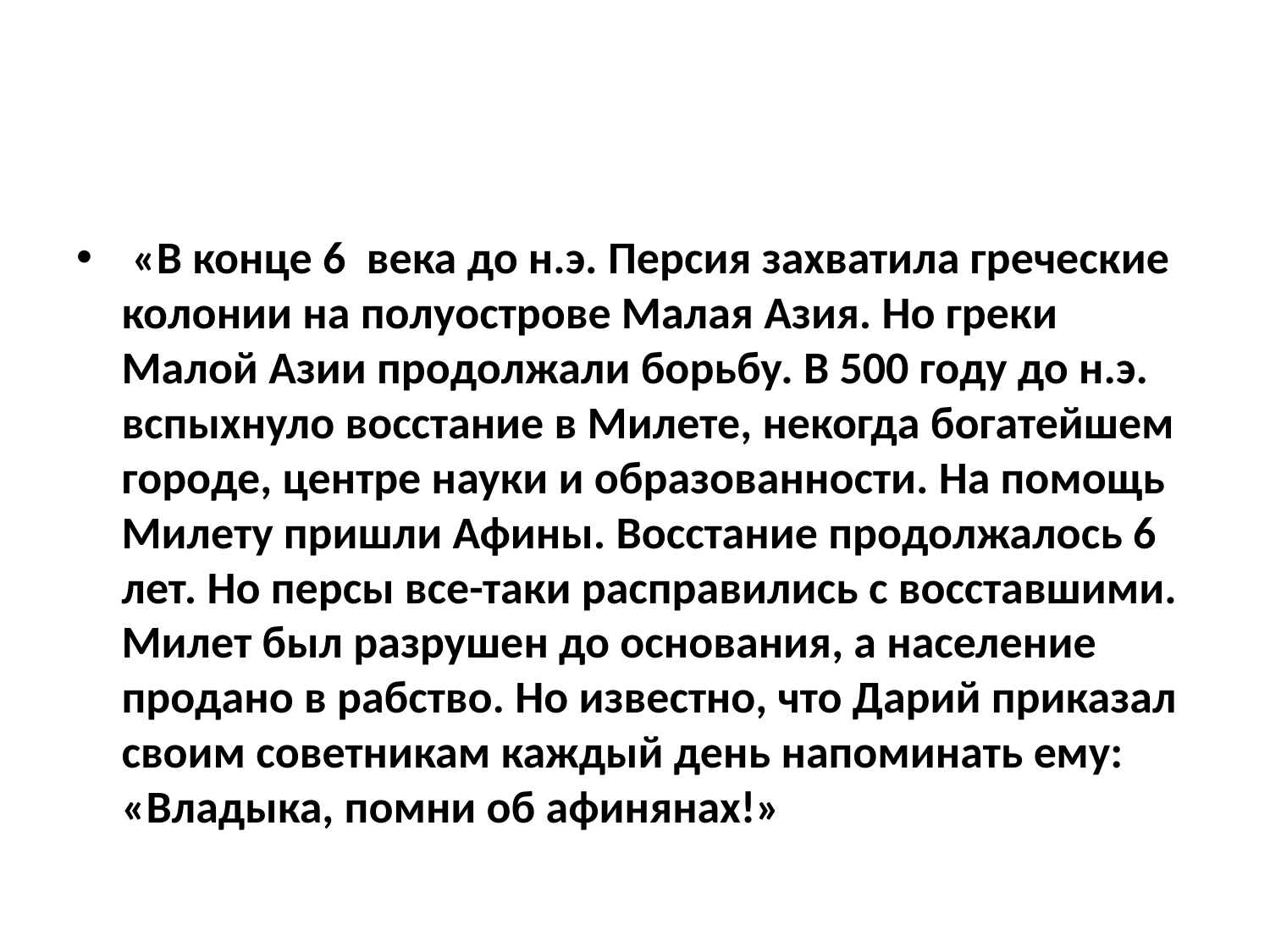

#
 «В конце 6  века до н.э. Персия захватила греческие колонии на полуострове Малая Азия. Но греки Малой Азии продолжали борьбу. В 500 году до н.э. вспыхнуло восстание в Милете, некогда богатейшем городе, центре науки и образованности. На помощь Милету пришли Афины. Восстание продолжалось 6 лет. Но персы все-таки расправились с восставшими. Милет был разрушен до основания, а население продано в рабство. Но известно, что Дарий приказал своим советникам каждый день напоминать ему: «Владыка, помни об афинянах!»